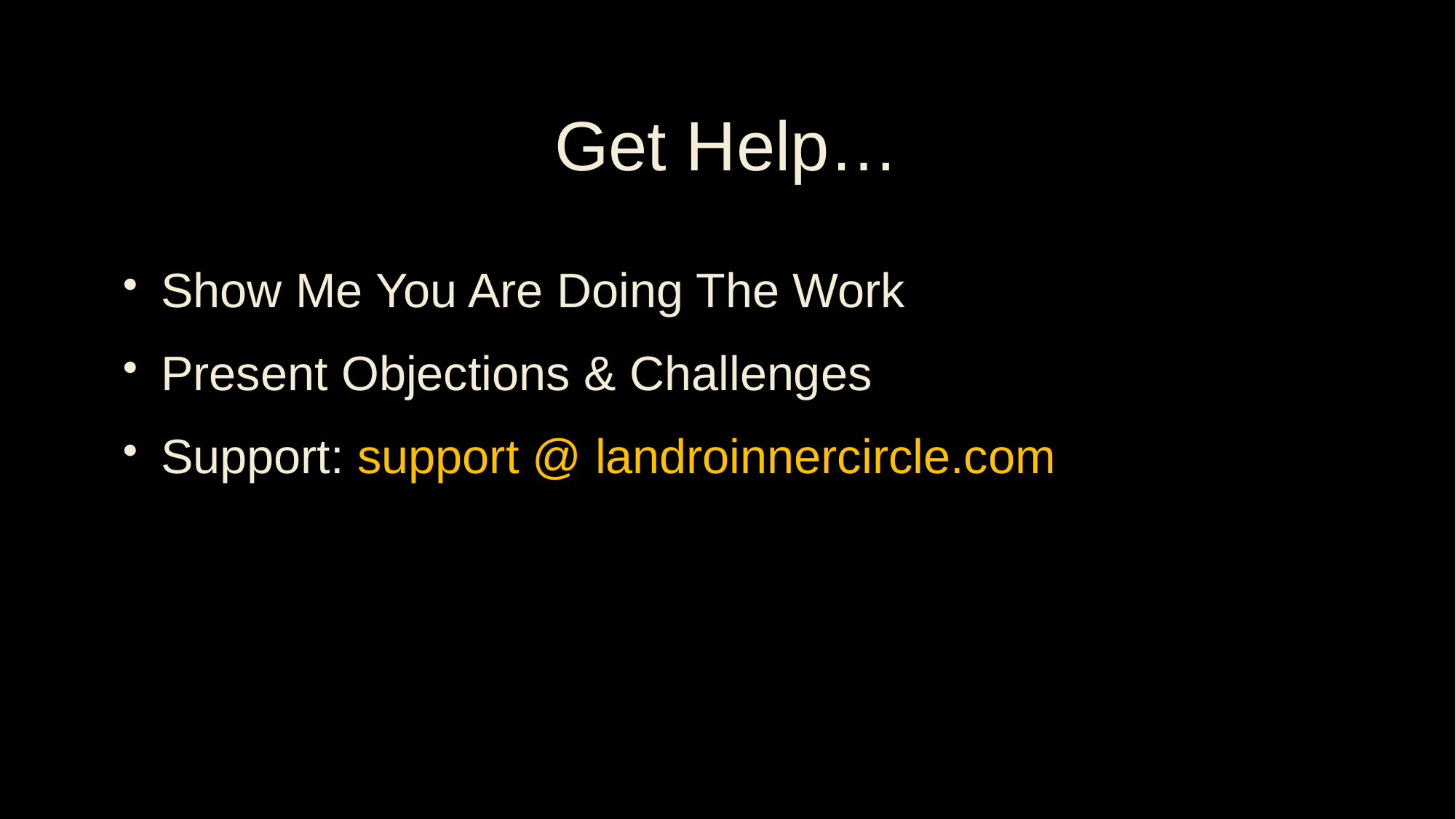

# Get Help…
Show Me You Are Doing The Work
Present Objections & Challenges
Support: support @ landroinnercircle.com